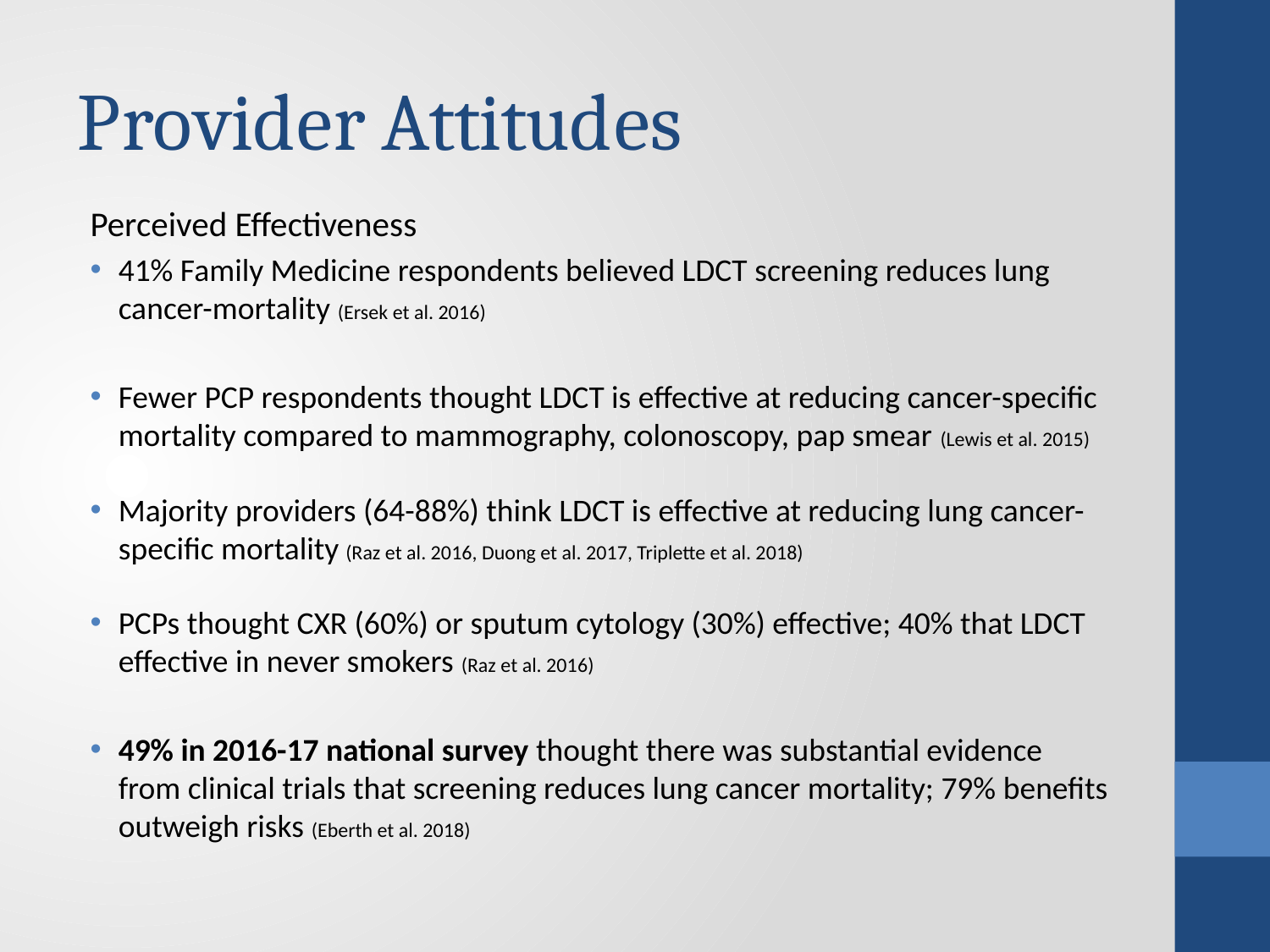

# Provider Attitudes
Perceived Effectiveness
41% Family Medicine respondents believed LDCT screening reduces lung cancer-mortality (Ersek et al. 2016)

Fewer PCP respondents thought LDCT is effective at reducing cancer-specific mortality compared to mammography, colonoscopy, pap smear (Lewis et al. 2015)

Majority providers (64-88%) think LDCT is effective at reducing lung cancer-specific mortality (Raz et al. 2016, Duong et al. 2017, Triplette et al. 2018)

PCPs thought CXR (60%) or sputum cytology (30%) effective; 40% that LDCT effective in never smokers (Raz et al. 2016)

49% in 2016-17 national survey thought there was substantial evidence from clinical trials that screening reduces lung cancer mortality; 79% benefits outweigh risks (Eberth et al. 2018)